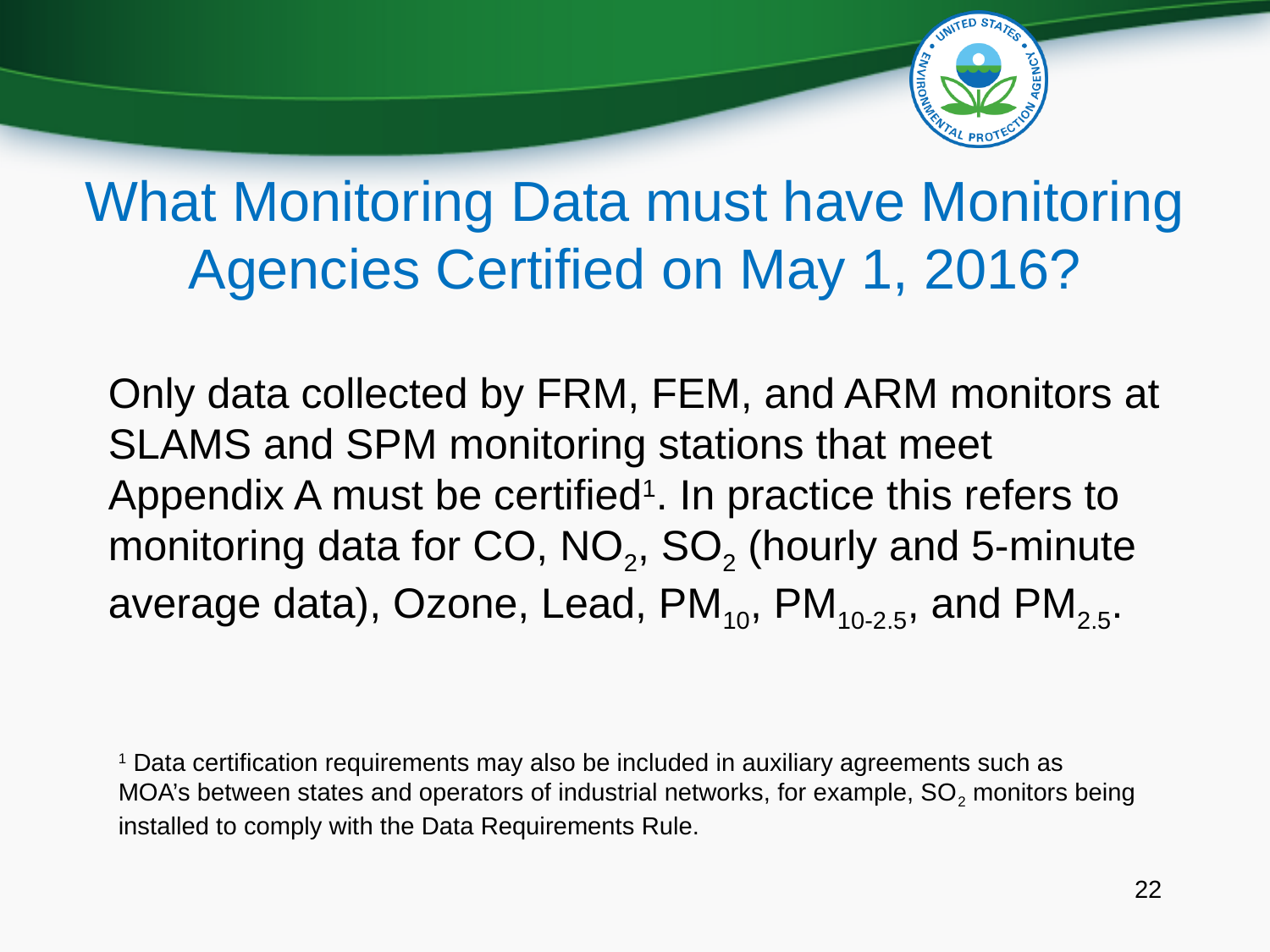

# What Monitoring Data must have Monitoring Agencies Certified on May 1, 2016?
Only data collected by FRM, FEM, and ARM monitors at SLAMS and SPM monitoring stations that meet Appendix A must be certified1. In practice this refers to monitoring data for CO, NO2, SO2 (hourly and 5-minute average data), Ozone, Lead, PM10, PM10-2.5, and PM2.5.
1 Data certification requirements may also be included in auxiliary agreements such as MOA’s between states and operators of industrial networks, for example, SO2 monitors being installed to comply with the Data Requirements Rule.
22